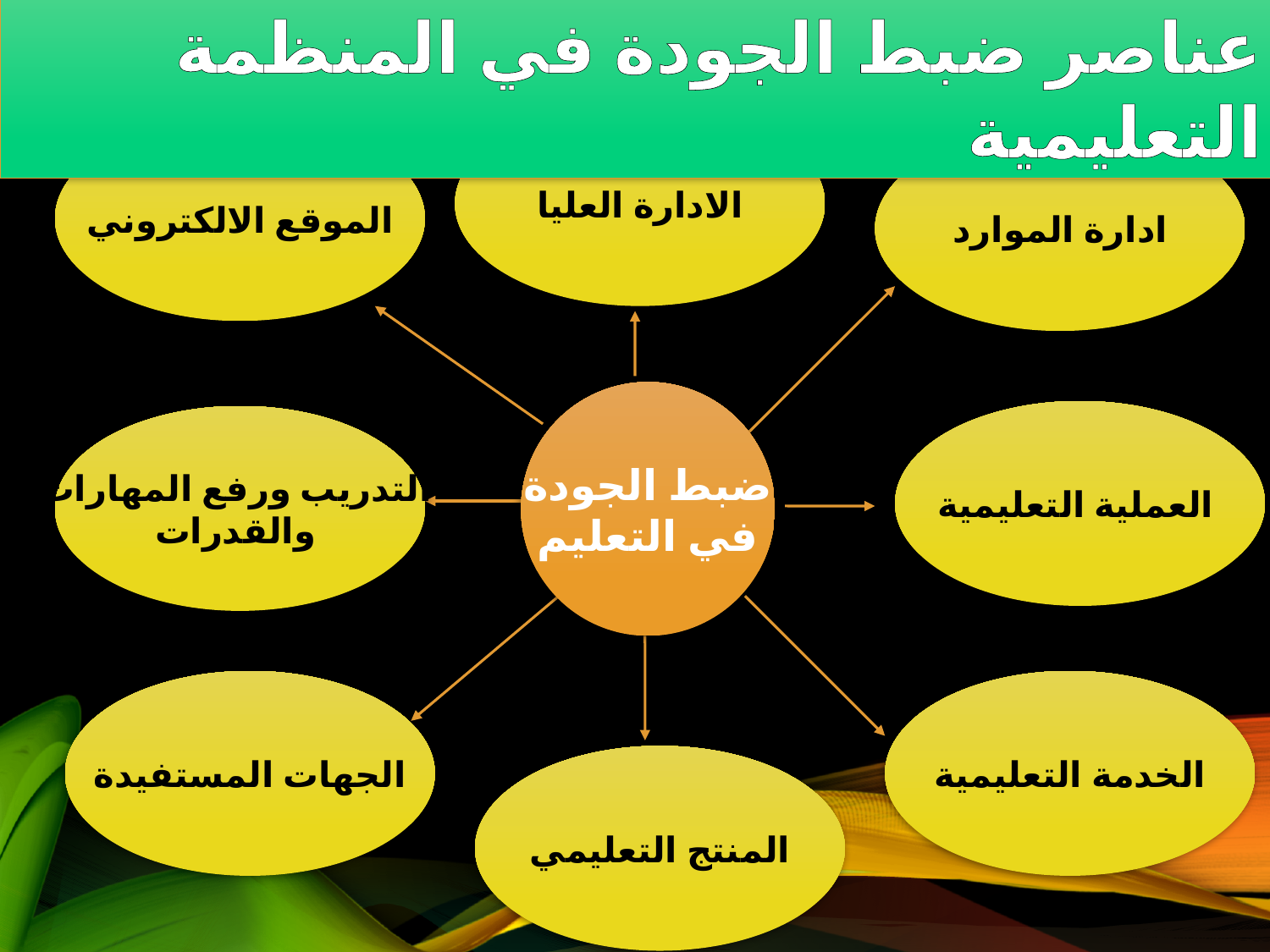

عناصر ضبط الجودة في المنظمة التعليمية
الادارة العليا
الموقع الالكتروني
ادارة الموارد

ضبط الجودة
في التعليم
العملية التعليمية
التدريب ورفع المهارات
والقدرات

الجهات المستفيدة
الخدمة التعليمية
المنتج التعليمي